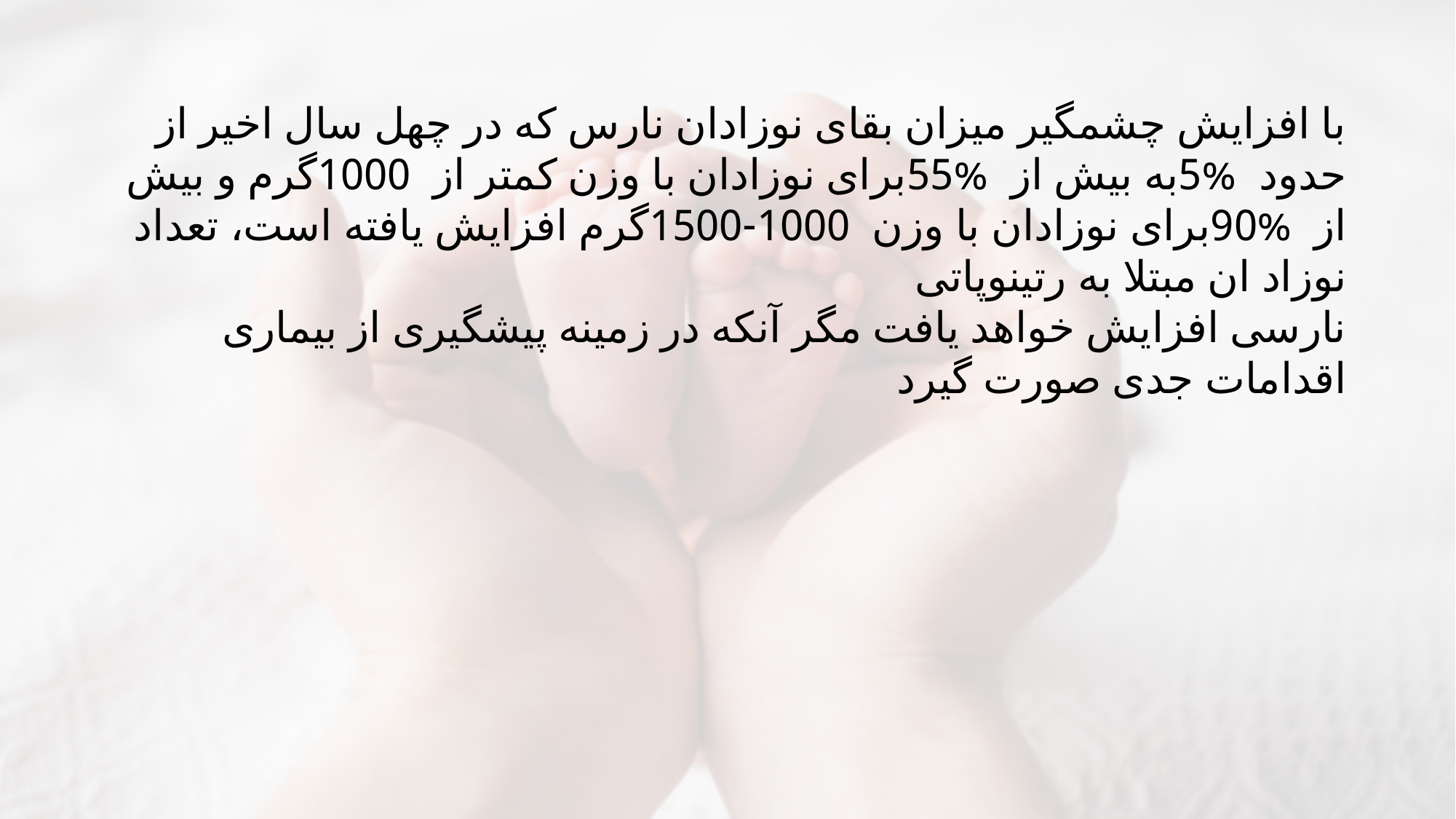

با افزایش چشمگیر میزان بقای نوزادان نارس که در چهل سال اخیر از حدود  %5به بیش از  %55برای نوزادان با وزن کمتر از  1000گرم و بیش از  %90برای نوزادان با وزن  1000-1500گرم افزایش یافته است، تعداد نوزاد ان مبتلا به رتینوپاتی
نارسی افزایش خواهد یافت مگر آنکه در زمینه پیشگیری از بیماری اقدامات جدی صورت گیرد